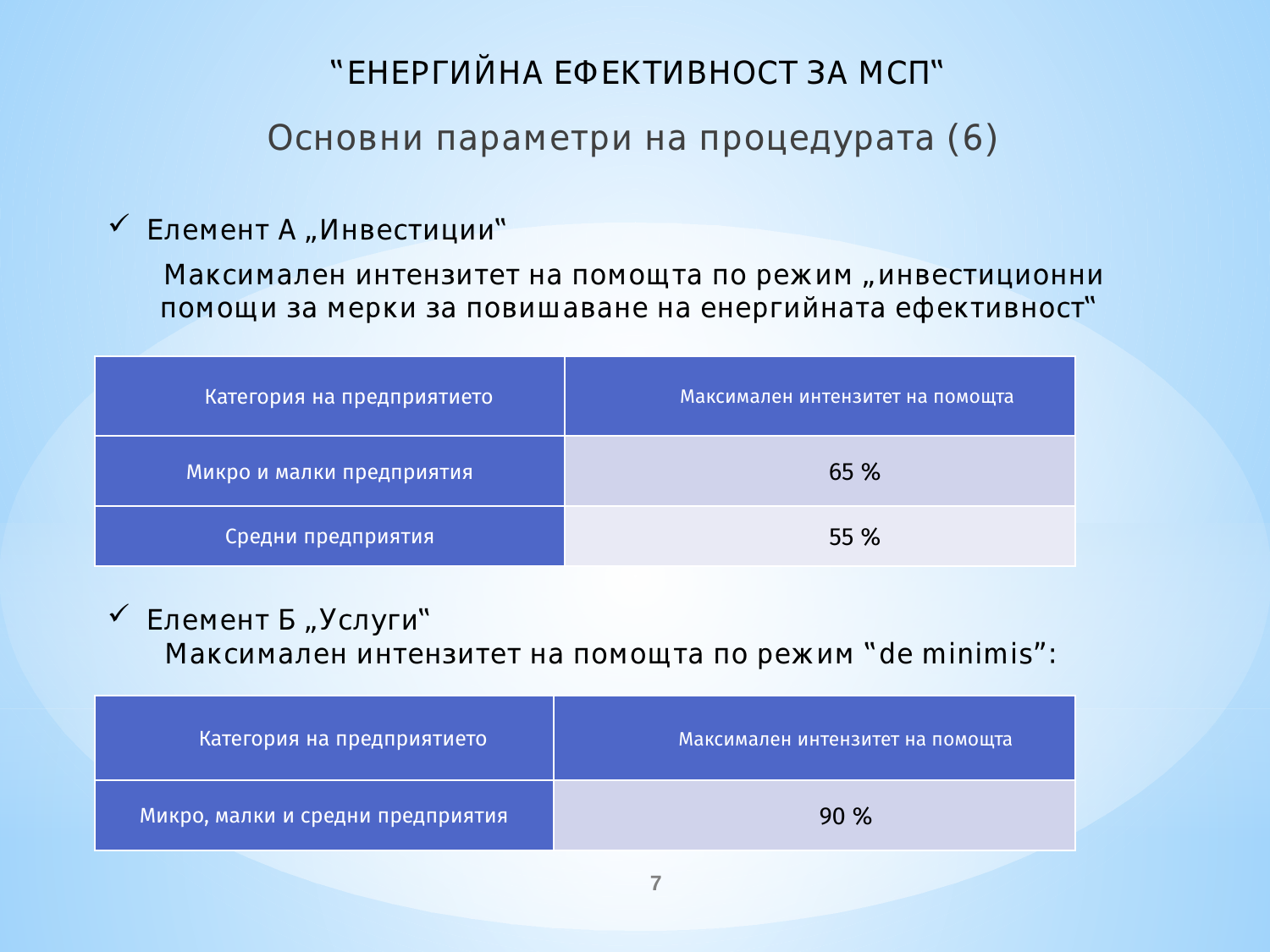

# “ЕНЕРГИЙНА ЕФЕКТИВНОСТ ЗА МСП“

Основни параметри на процедурата (6)

Елемент А „Инвестиции“
Максимален интензитет на помощта по режим „инвестиционни помощи за мерки за повишаване на енергийната ефективност“
| Категория на предприятието | Максимален интензитет на помощта |
| --- | --- |
| Микро и малки предприятия | 65 % |
| Средни предприятия | 55 % |
Елемент Б „Услуги“
       Максимален интензитет на помощта по режим “de minimis”:
| Категория на предприятието | Максимален интензитет на помощта |
| --- | --- |
| Микро, малки и средни предприятия | 90 % |
7